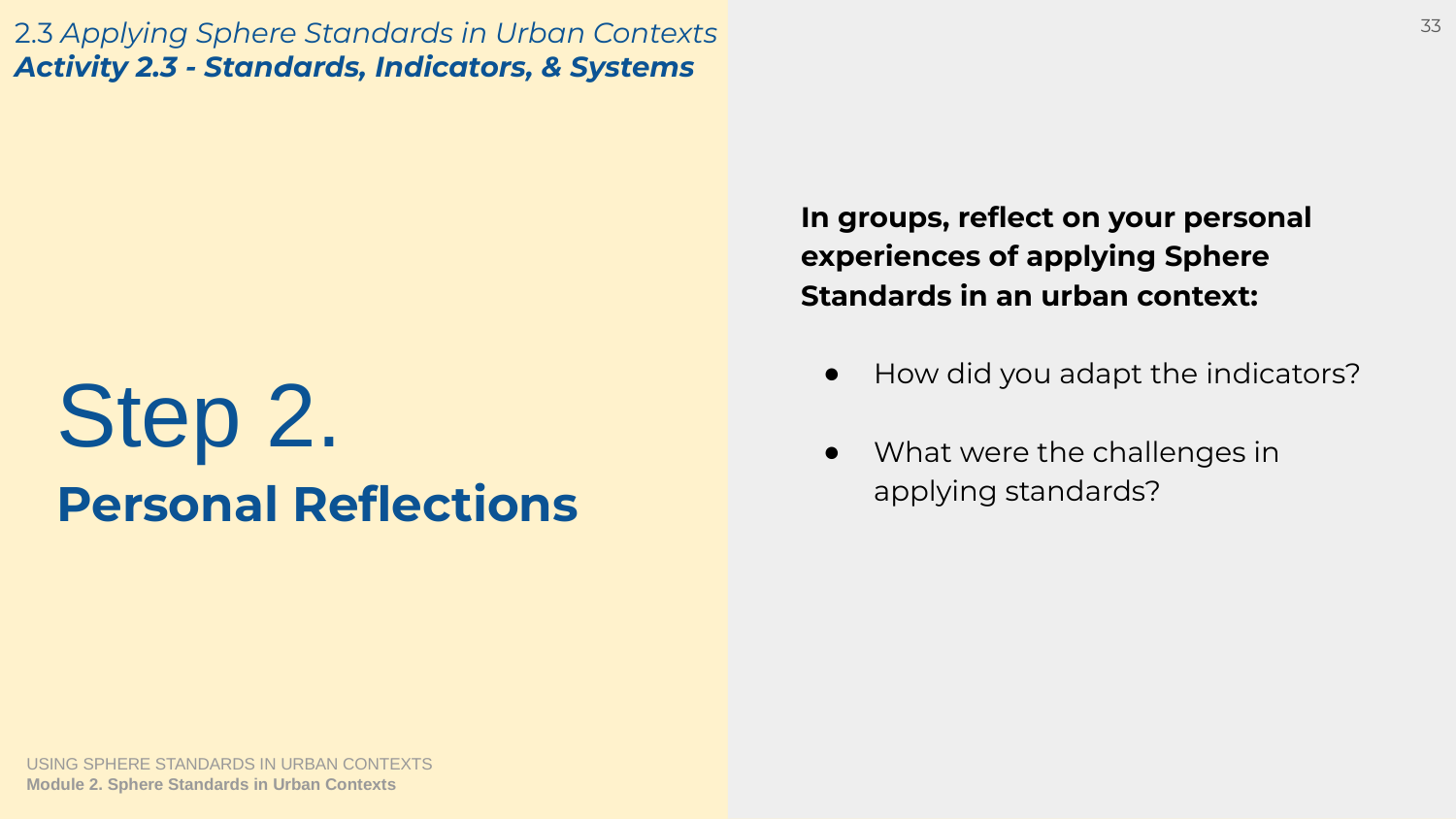

# 2.3 Applying Sphere Standards in Urban Contexts Activity 2.3 - Standards, Indicators, & Systems
33
In groups, reflect on your personal experiences of applying Sphere Standards in an urban context:

How did you adapt the indicators?

What were the challenges in applying standards?

Step 2.
Personal Reflections
USING SPHERE STANDARDS IN URBAN CONTEXTS
Module 2. Sphere Standards in Urban Contexts